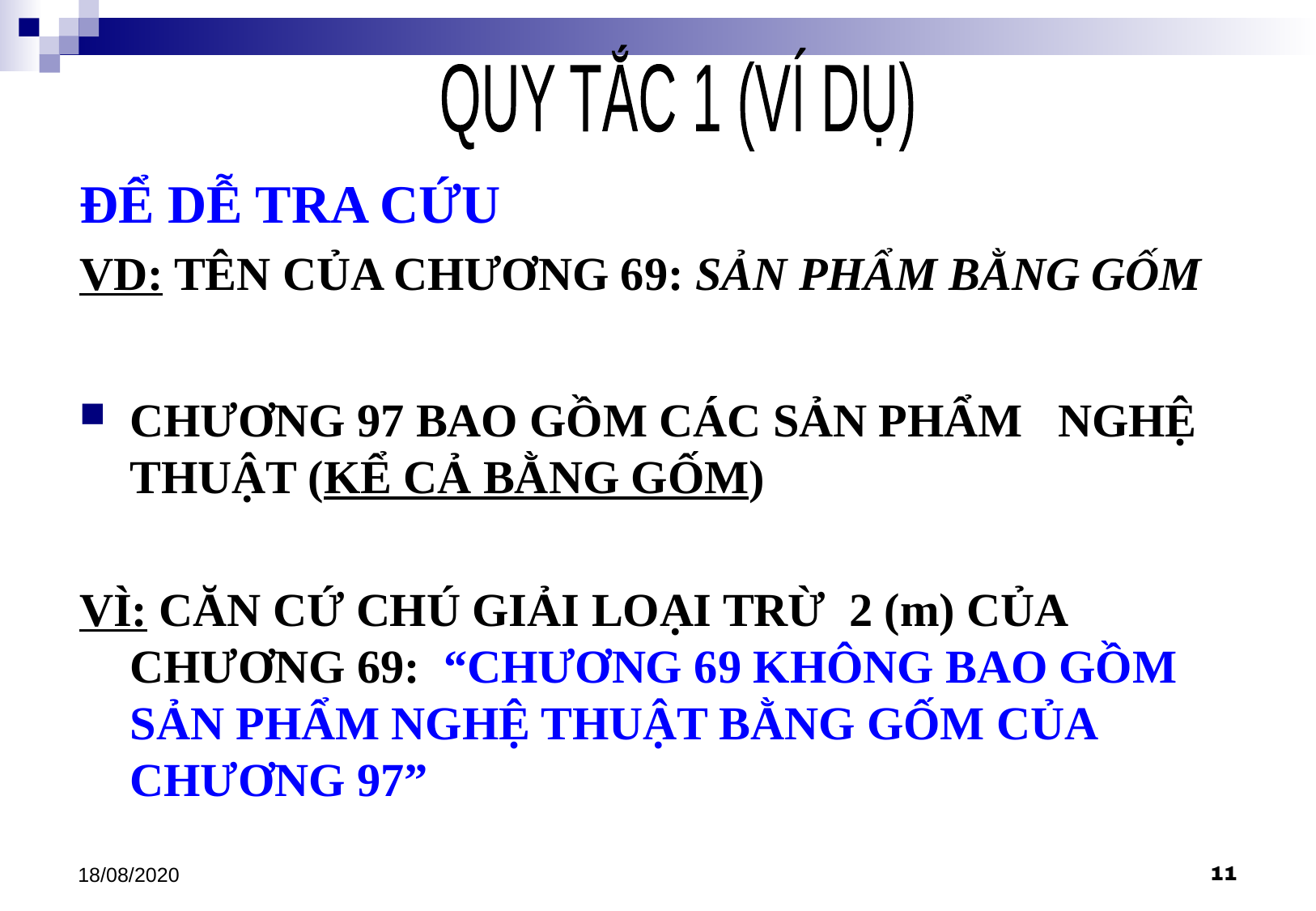

QUY TẮC 1 (VÍ DỤ)
ĐỂ DỄ TRA CỨU
VD: TÊN CỦA CHƯƠNG 69: SẢN PHẨM BẰNG GỐM

CHƯƠNG 97 BAO GỒM CÁC SẢN PHẨM   NGHỆ THUẬT (KỂ CẢ BẰNG GỐM)

VÌ: CĂN CỨ CHÚ GIẢI LOẠI TRỪ  2 (m) CỦA CHƯƠNG 69:  “CHƯƠNG 69 KHÔNG BAO GỒM SẢN PHẨM NGHỆ THUẬT BẰNG GỐM CỦA CHƯƠNG 97”
18/08/2020
11